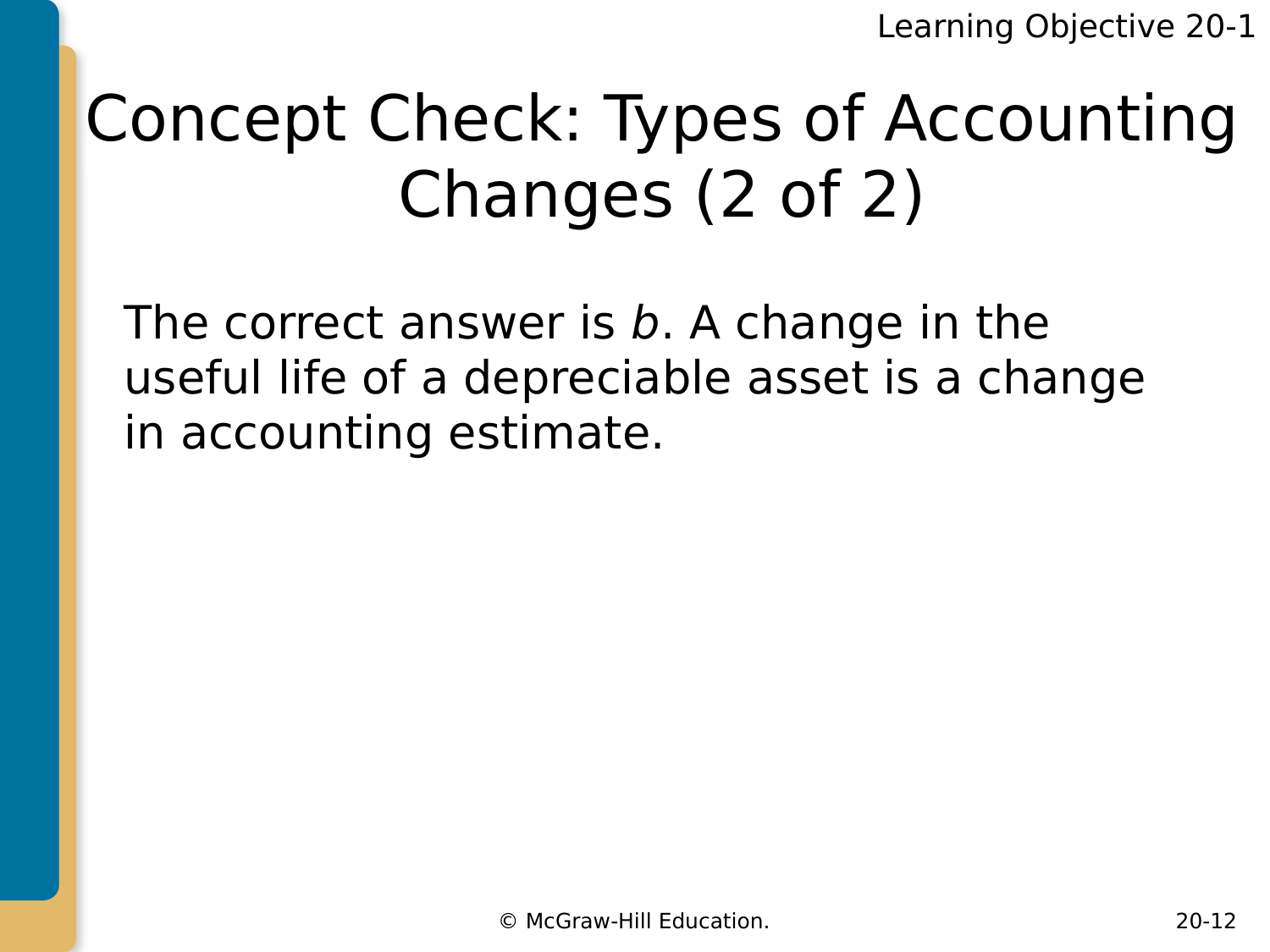

Learning Objective 20-1
# Concept Check: Types of Accounting Changes (2 of 2)
The correct answer is b. A change in the useful life of a depreciable asset is a change in accounting estimate.